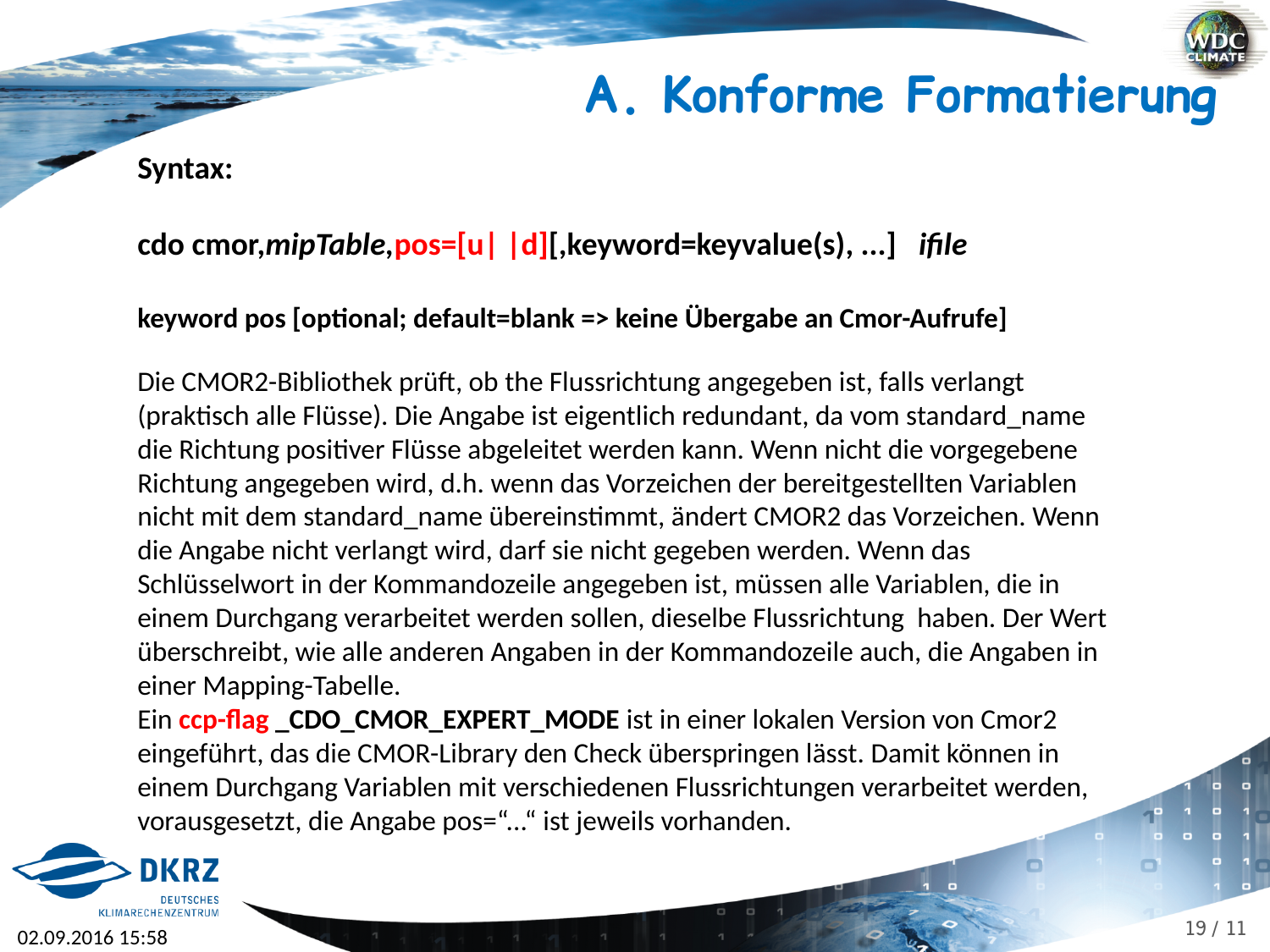

A. Konforme Formatierung
Syntax:
cdo cmor,mipTable,pos=[u| |d][,keyword=keyvalue(s), ...]   ifile
keyword pos [optional; default=blank => keine Übergabe an Cmor-Aufrufe]

Die CMOR2-Bibliothek prüft, ob the Flussrichtung angegeben ist, falls verlangt (praktisch alle Flüsse). Die Angabe ist eigentlich redundant, da vom standard_name die Richtung positiver Flüsse abgeleitet werden kann. Wenn nicht die vorgegebene Richtung angegeben wird, d.h. wenn das Vorzeichen der bereitgestellten Variablen nicht mit dem standard_name übereinstimmt, ändert CMOR2 das Vorzeichen. Wenn die Angabe nicht verlangt wird, darf sie nicht gegeben werden. Wenn das Schlüsselwort in der Kommandozeile angegeben ist, müssen alle Variablen, die in einem Durchgang verarbeitet werden sollen, dieselbe Flussrichtung  haben. Der Wert überschreibt, wie alle anderen Angaben in der Kommandozeile auch, die Angaben in einer Mapping-Tabelle.
Ein ccp-flag _CDO_CMOR_EXPERT_MODE ist in einer lokalen Version von Cmor2 eingeführt, das die CMOR-Library den Check überspringen lässt. Damit können in einem Durchgang Variablen mit verschiedenen Flussrichtungen verarbeitet werden, vorausgesetzt, die Angabe pos=“...“ ist jeweils vorhanden.